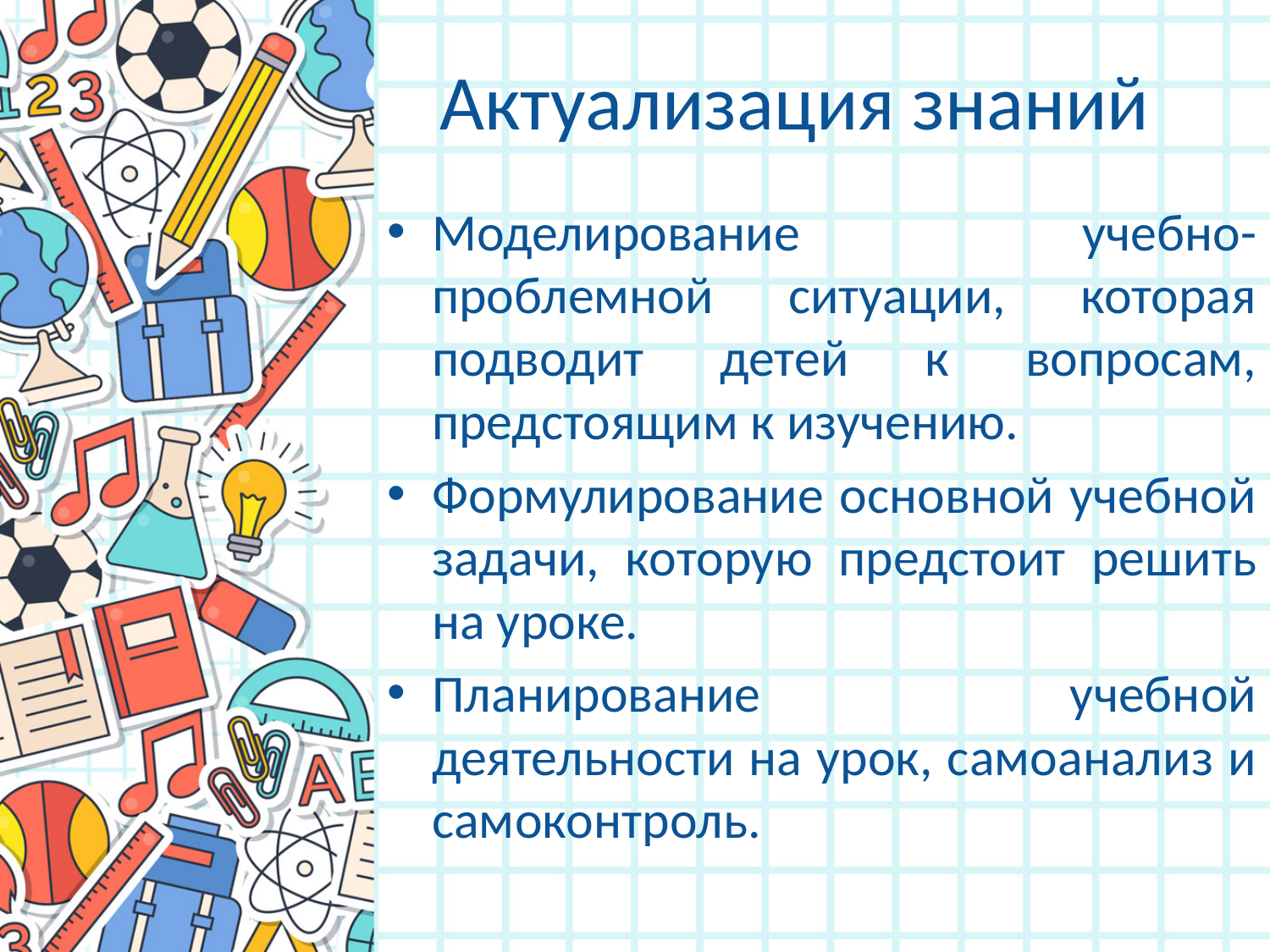

# Актуализация знаний
Моделирование учебно-проблемной ситуации, которая подводит детей к вопросам, предстоящим к изучению.
Формулирование основной учебной задачи, которую предстоит решить на уроке.
Планирование учебной деятельности на урок, самоанализ и самоконтроль.